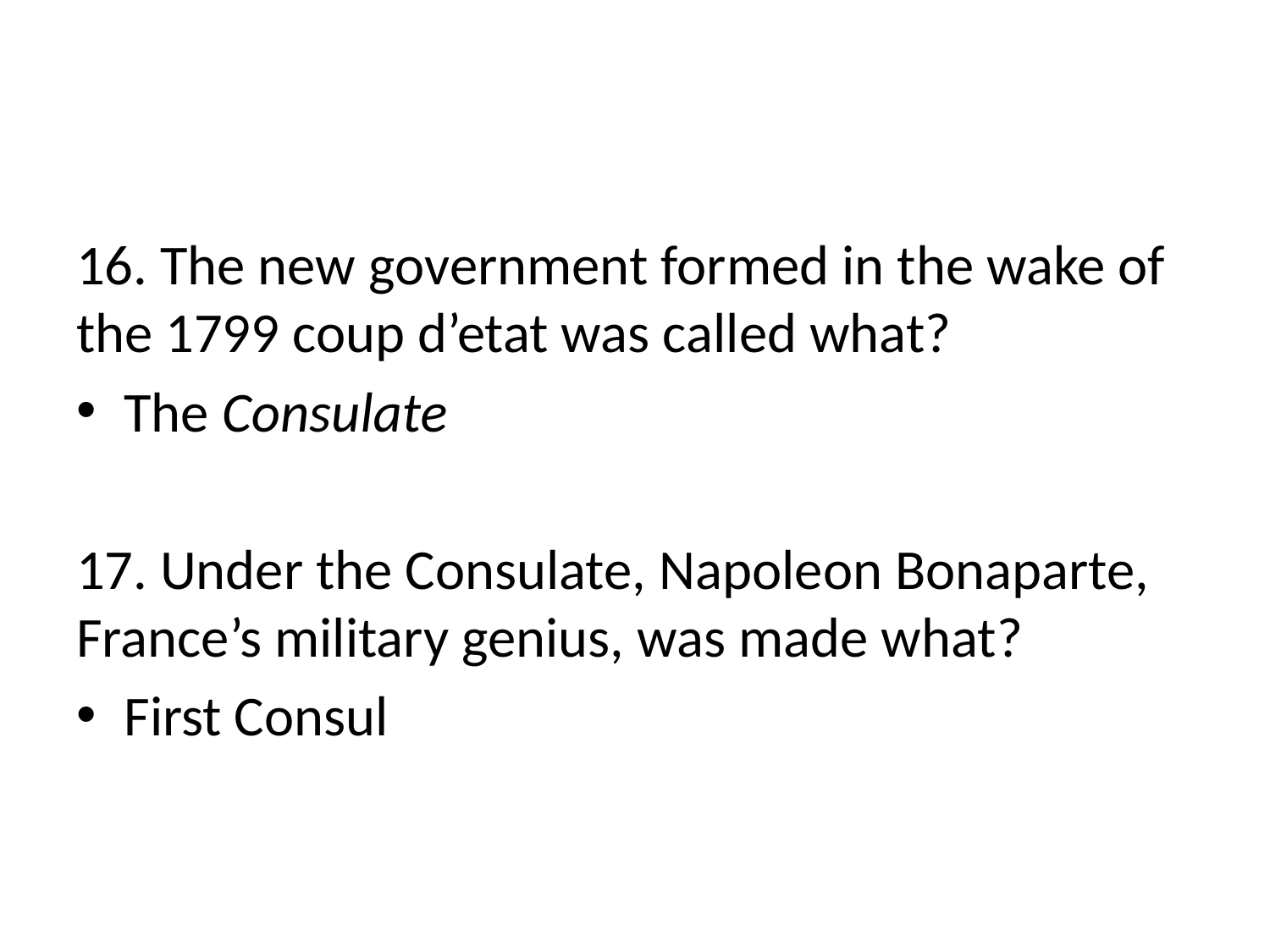

#
16. The new government formed in the wake of the 1799 coup d’etat was called what?
The Consulate

17. Under the Consulate, Napoleon Bonaparte, France’s military genius, was made what?
First Consul